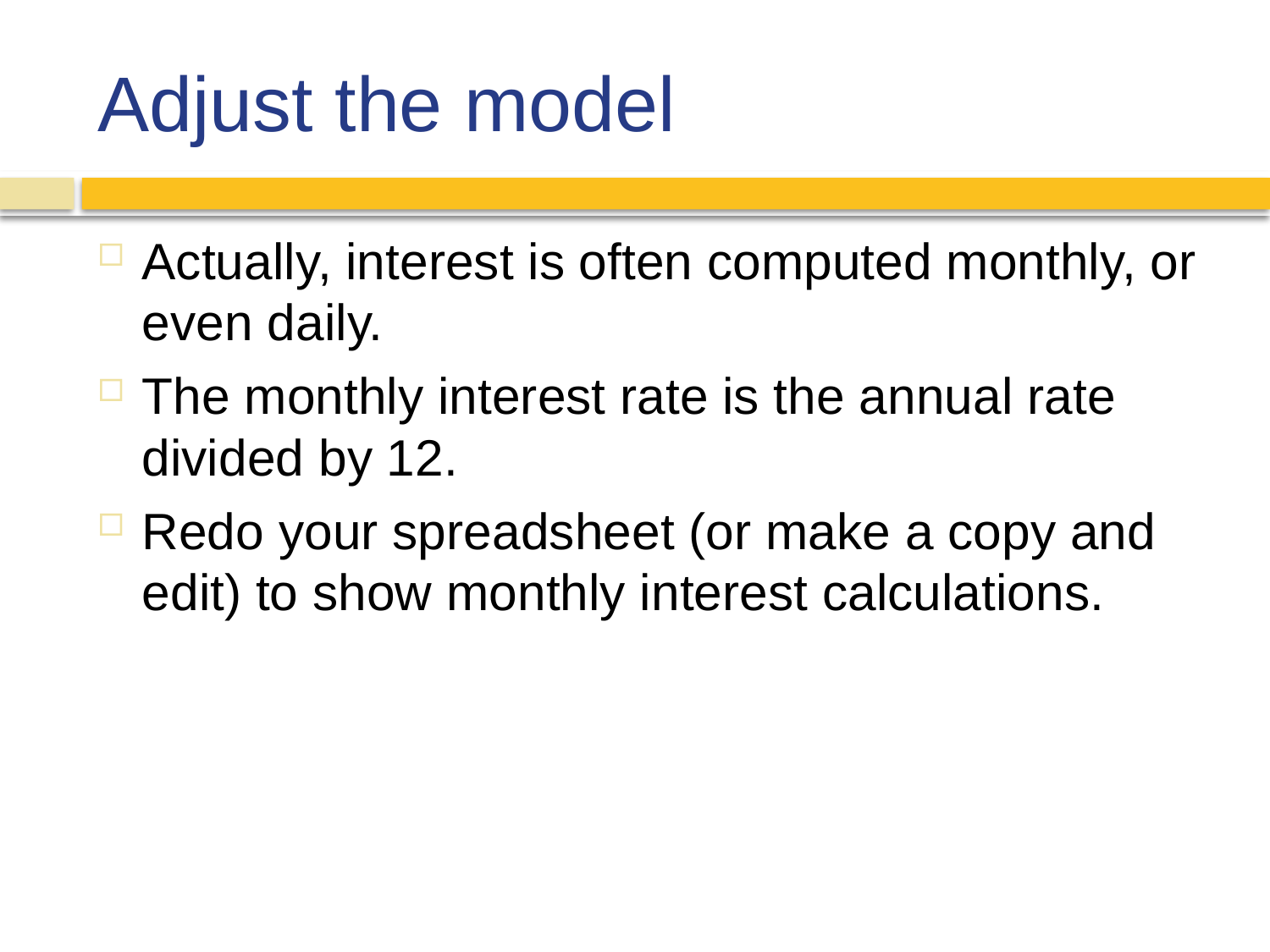

# Adjust the model
Actually, interest is often computed monthly, or even daily.
The monthly interest rate is the annual rate divided by 12.
Redo your spreadsheet (or make a copy and edit) to show monthly interest calculations.